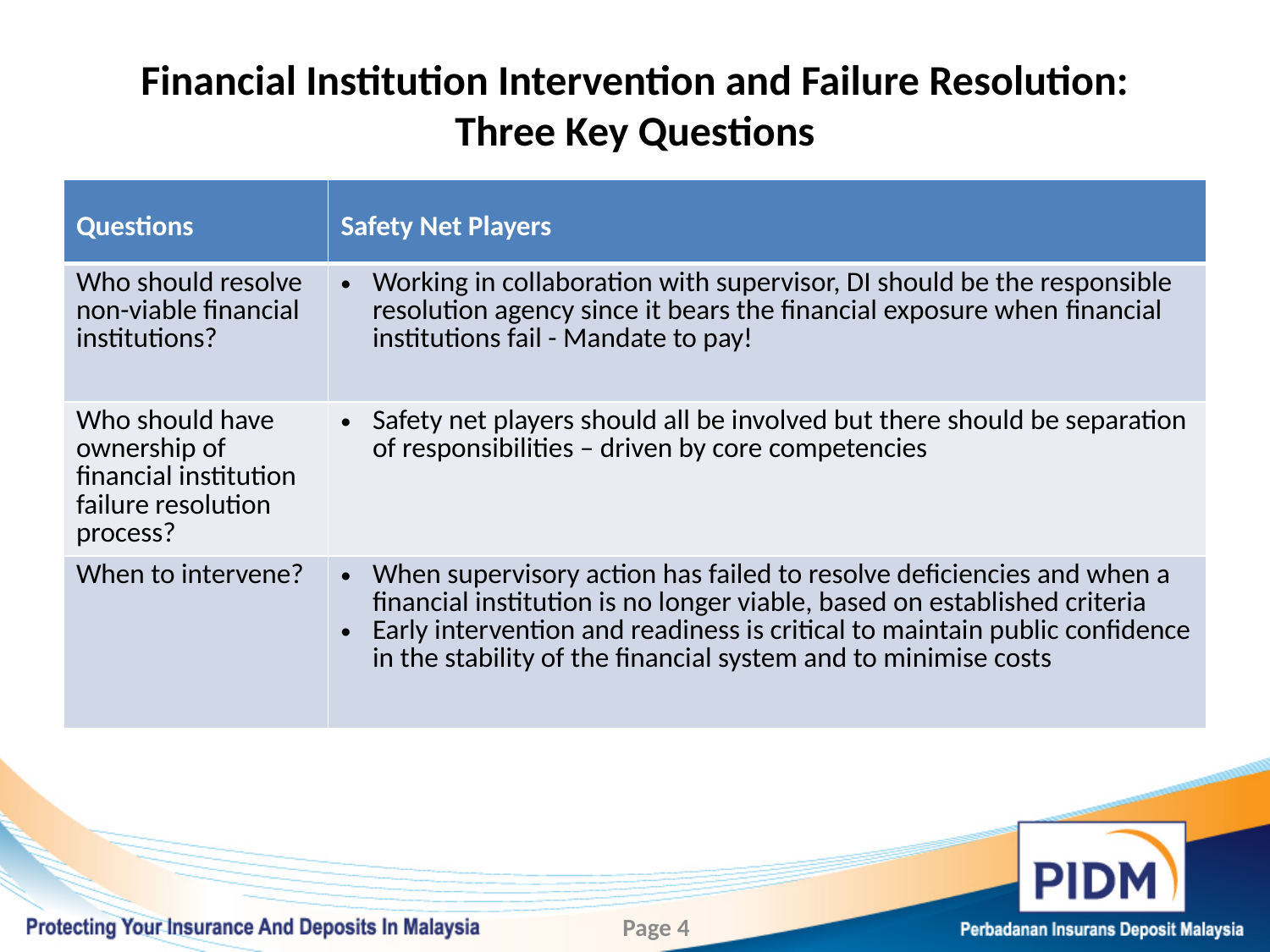

# Financial Institution Intervention and Failure Resolution: Three Key Questions
| Questions | Safety Net Players |
| --- | --- |
| Who should resolve non-viable financial institutions? | Working in collaboration with supervisor, DI should be the responsible resolution agency since it bears the financial exposure when financial institutions fail - Mandate to pay! |
| Who should have ownership of financial institution failure resolution process? | Safety net players should all be involved but there should be separation of responsibilities – driven by core competencies |
| When to intervene? | When supervisory action has failed to resolve deficiencies and when a financial institution is no longer viable, based on established criteria Early intervention and readiness is critical to maintain public confidence in the stability of the financial system and to minimise costs |
Page 4